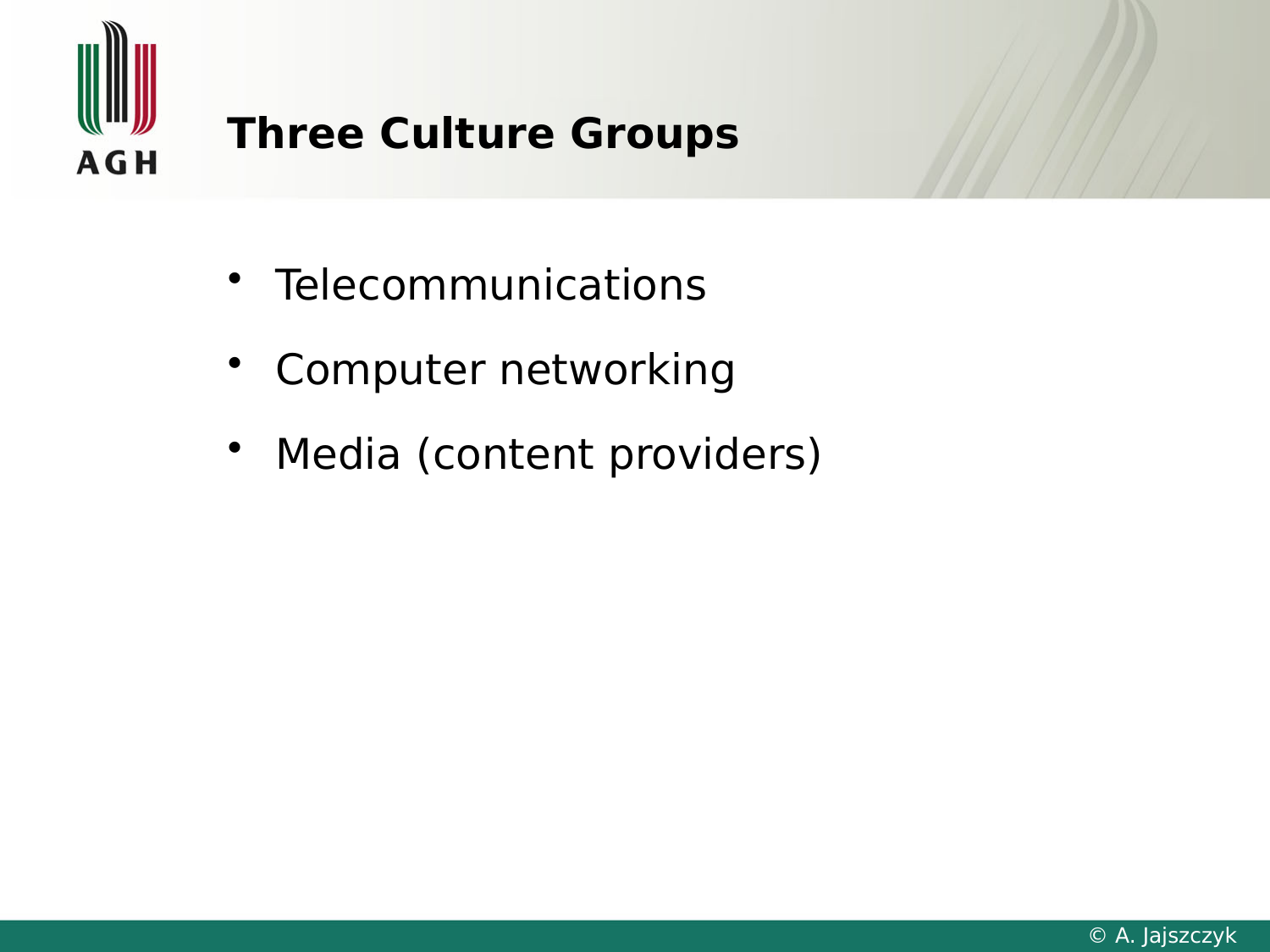

# Three Culture Groups
Telecommunications
Computer networking
Media (content providers)